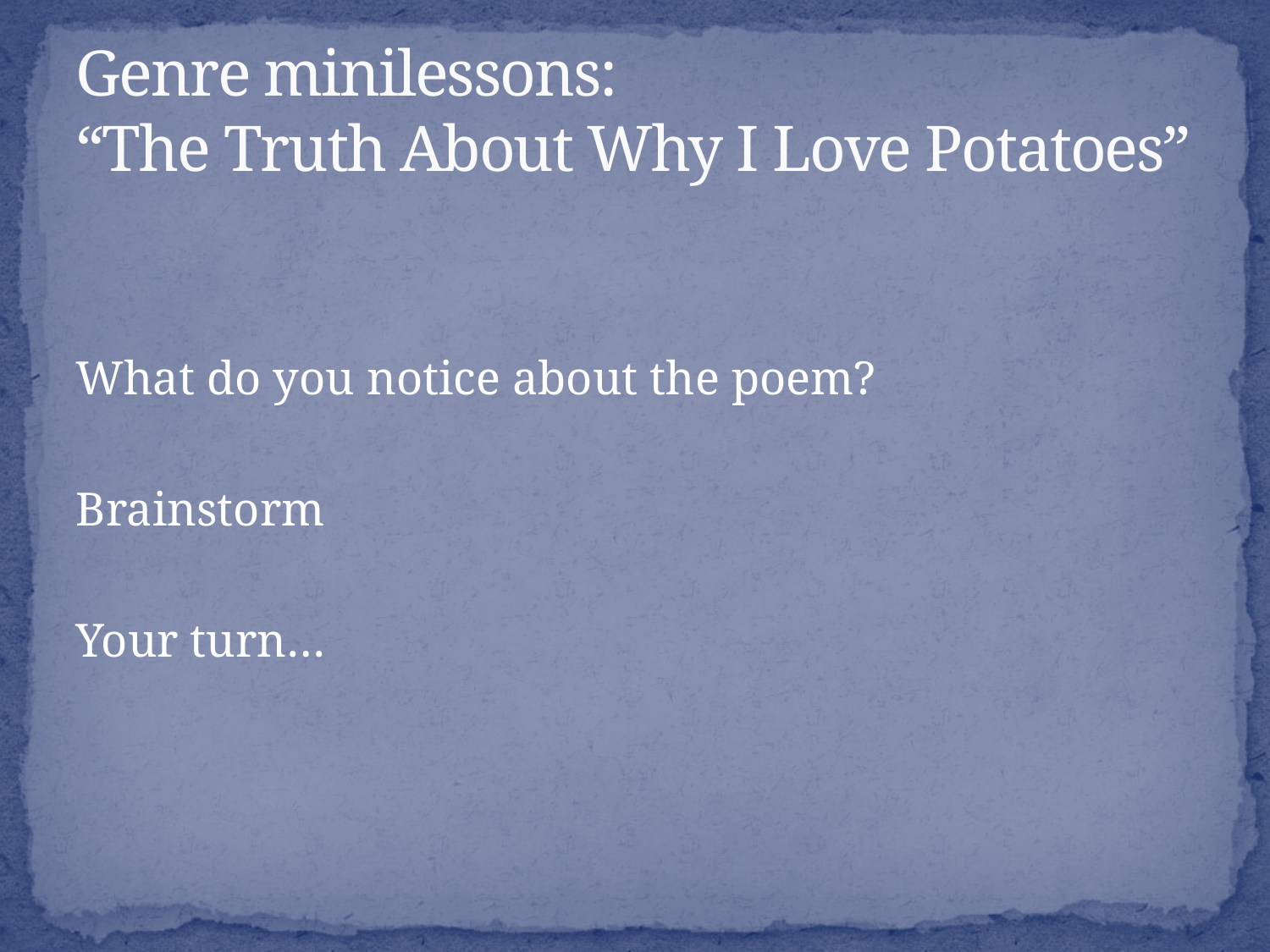

# Genre minilessons: “The Truth About Why I Love Potatoes”

What do you notice about the poem?

Brainstorm

Your turn…